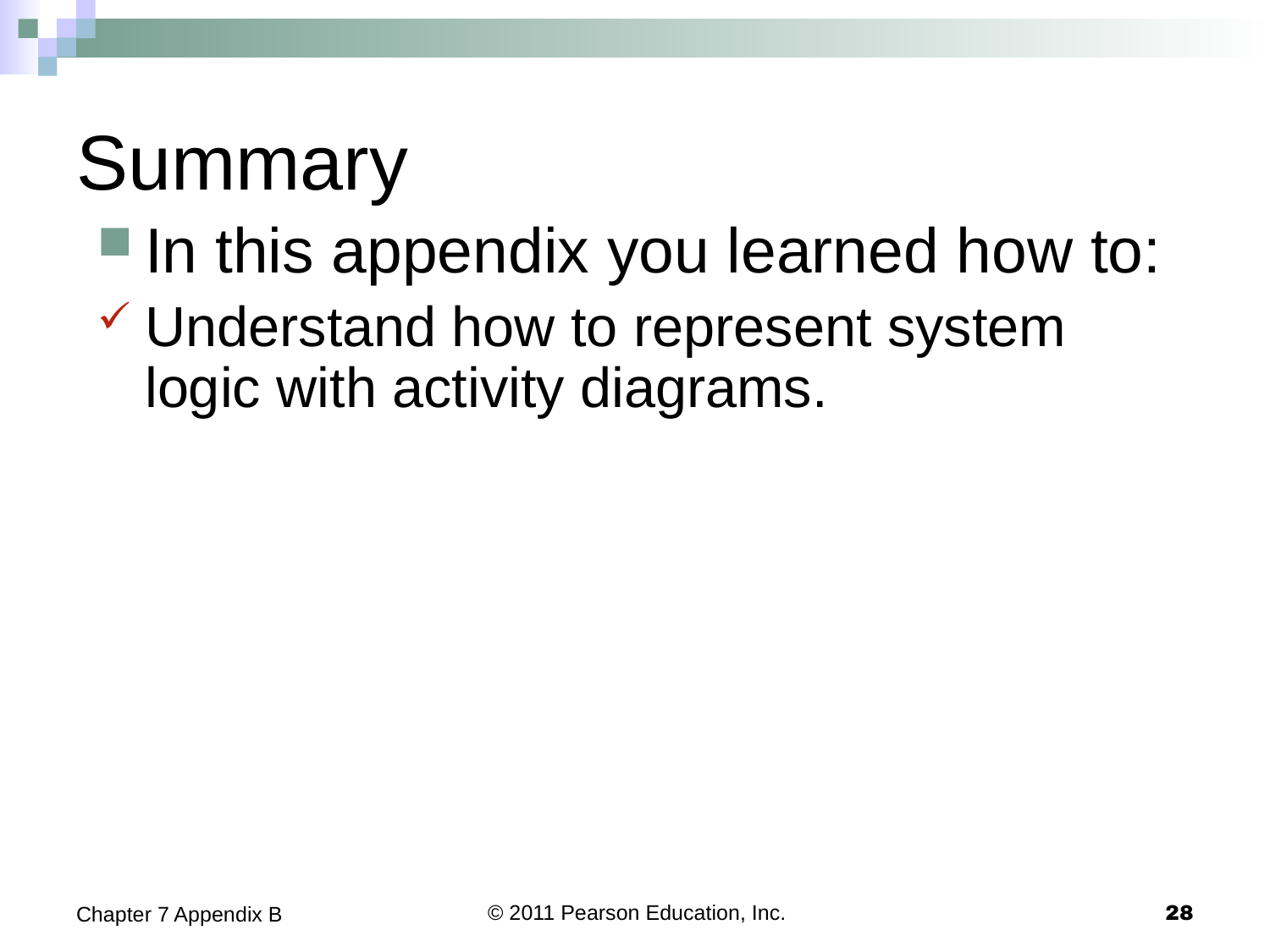

# Summary
In this appendix you learned how to:
Understand how to represent system logic with activity diagrams.
Chapter 7 Appendix B
© 2011 Pearson Education, Inc.
28